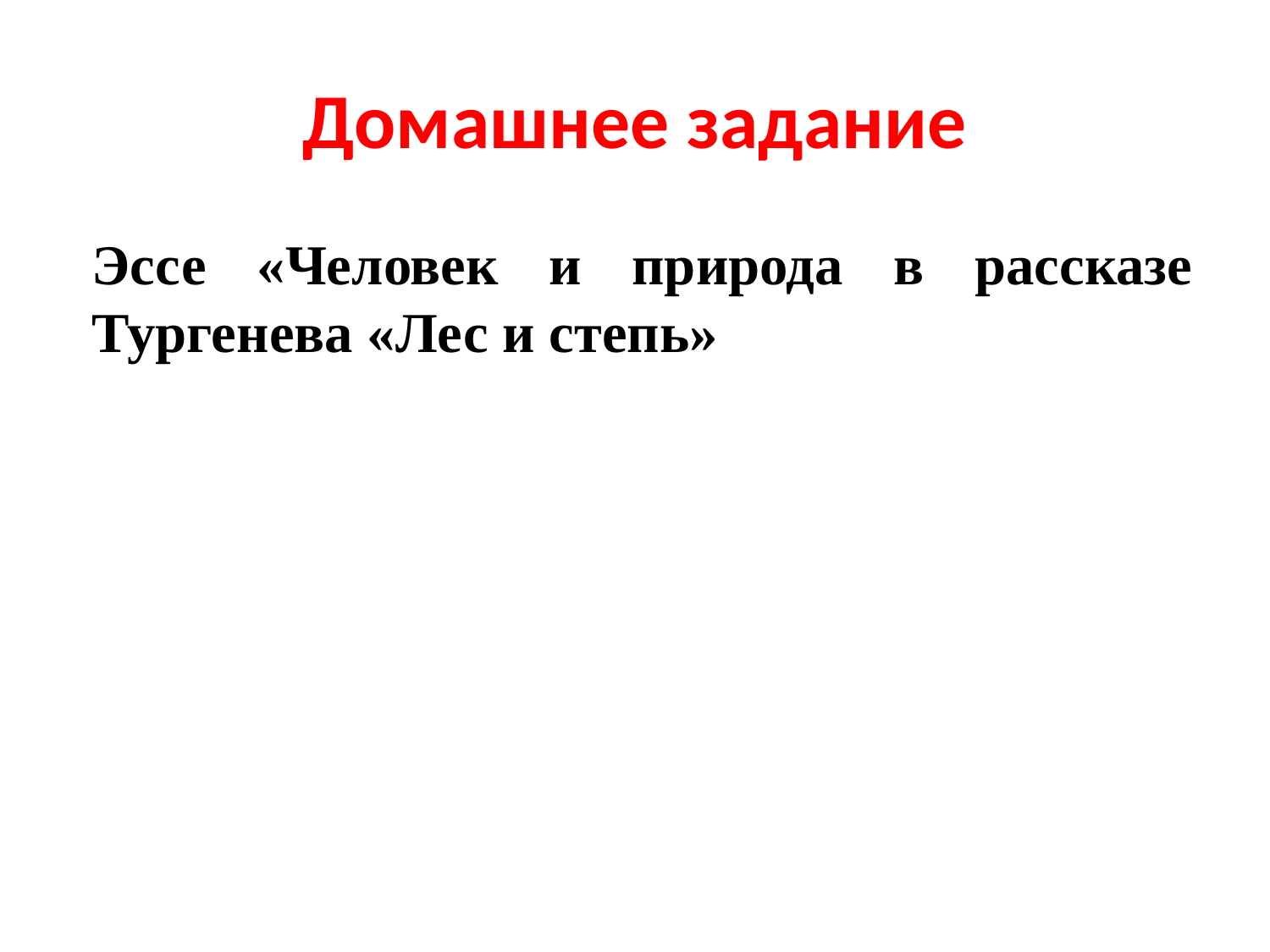

# Домашнее задание
Эссе «Человек и природа в рассказе Тургенева «Лес и степь»